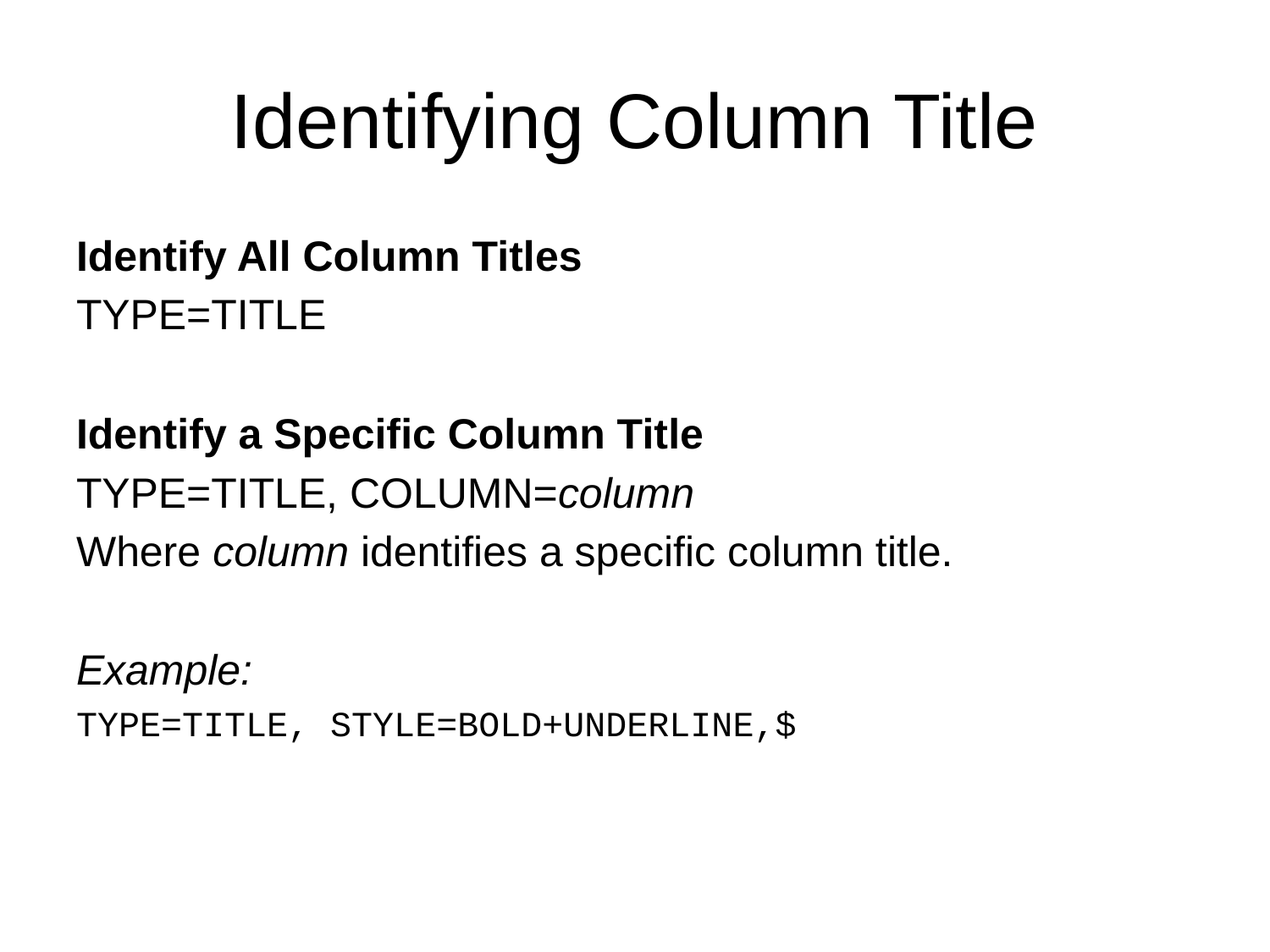

# Identifying Column Title
Identify All Column Titles
TYPE=TITLE

Identify a Specific Column Title
TYPE=TITLE, COLUMN=column
Where column identifies a specific column title.

Example:
TYPE=TITLE, STYLE=BOLD+UNDERLINE,$